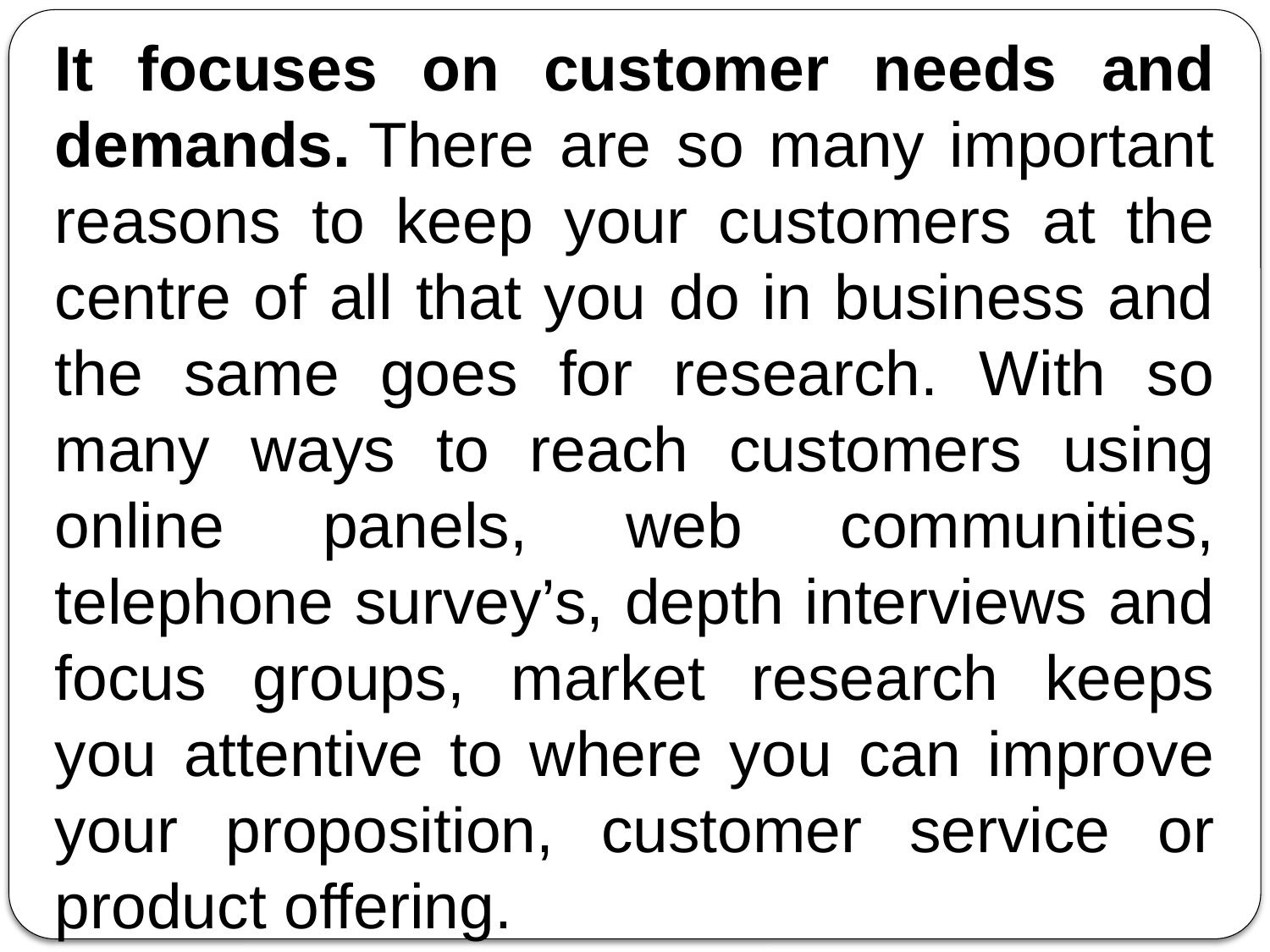

It focuses on customer needs and demands. There are so many important reasons to keep your customers at the centre of all that you do in business and the same goes for research. With so many ways to reach customers using online panels, web communities, telephone survey’s, depth interviews and focus groups, market research keeps you attentive to where you can improve your proposition, customer service or product offering.